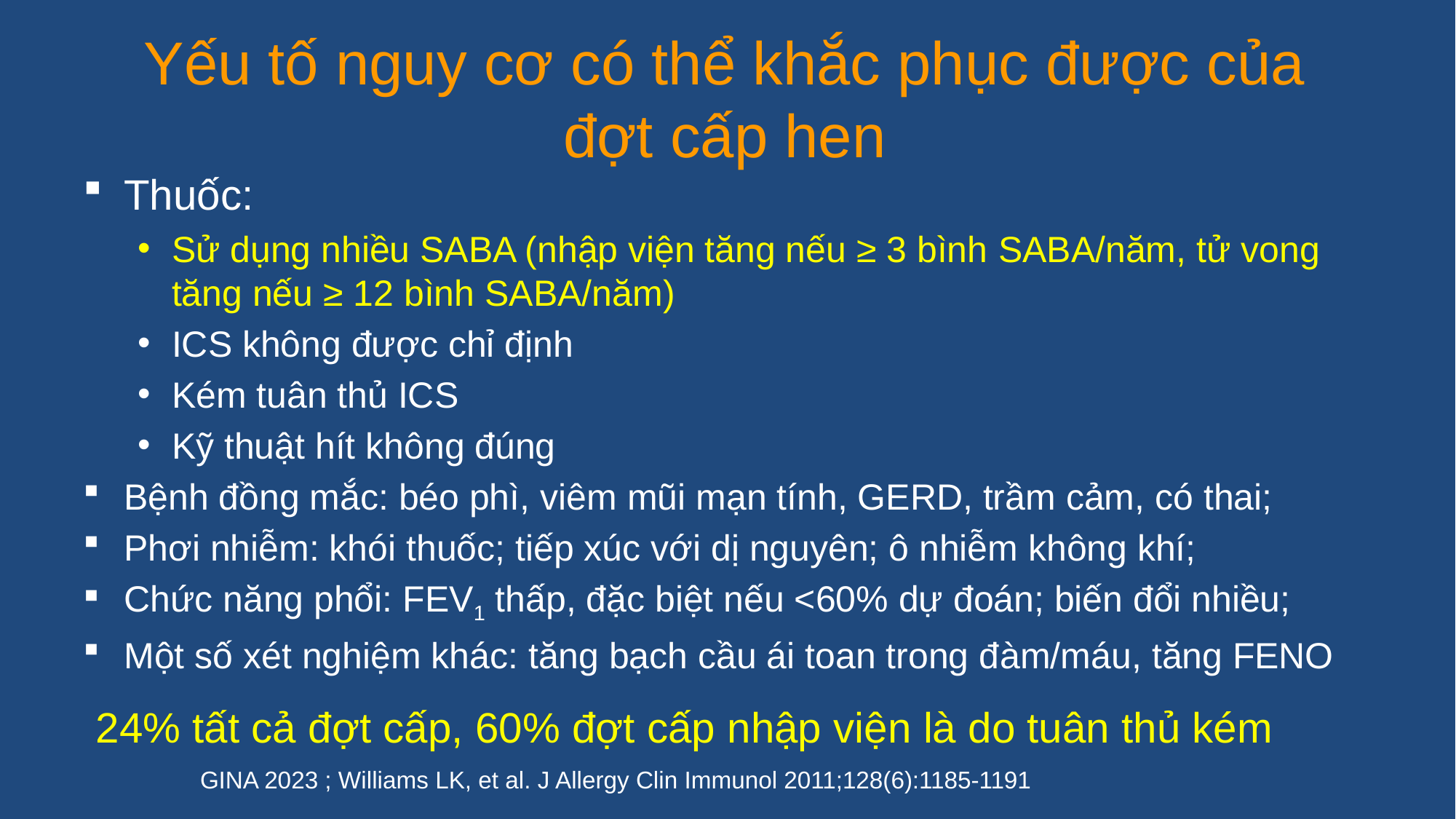

# Yếu tố nguy cơ có thể khắc phục được của đợt cấp hen
Thuốc:
Sử dụng nhiều SABA (nhập viện tăng nếu ≥ 3 bình SABA/năm, tử vong tăng nếu ≥ 12 bình SABA/năm)
ICS không được chỉ định
Kém tuân thủ ICS
Kỹ thuật hít không đúng
Bệnh đồng mắc: béo phì, viêm mũi mạn tính, GERD, trầm cảm, có thai;
Phơi nhiễm: khói thuốc; tiếp xúc với dị nguyên; ô nhiễm không khí;
Chức năng phổi: FEV1 thấp, đặc biệt nếu <60% dự đoán; biến đổi nhiều;
Một số xét nghiệm khác: tăng bạch cầu ái toan trong đàm/máu, tăng FENO
24% tất cả đợt cấp, 60% đợt cấp nhập viện là do tuân thủ kém
GINA 2023 ; Williams LK, et al. J Allergy Clin Immunol 2011;128(6):1185-1191